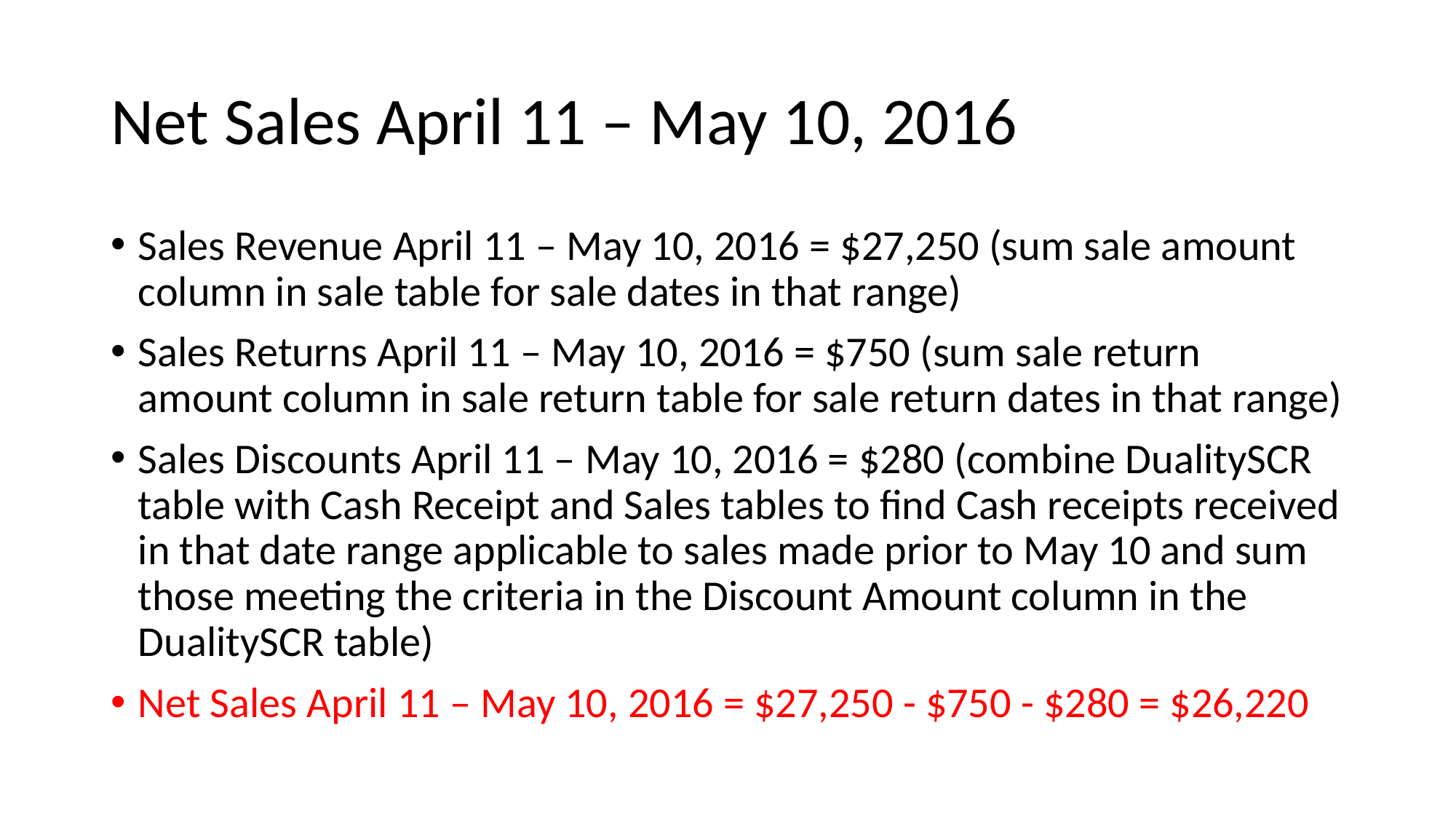

# Net Sales April 11 – May 10, 2016
Sales Revenue April 11 – May 10, 2016 = $27,250 (sum sale amount column in sale table for sale dates in that range)
Sales Returns April 11 – May 10, 2016 = $750 (sum sale return amount column in sale return table for sale return dates in that range)
Sales Discounts April 11 – May 10, 2016 = $280 (combine DualitySCR table with Cash Receipt and Sales tables to find Cash receipts received in that date range applicable to sales made prior to May 10 and sum those meeting the criteria in the Discount Amount column in the DualitySCR table)
Net Sales April 11 – May 10, 2016 = $27,250 - $750 - $280 = $26,220